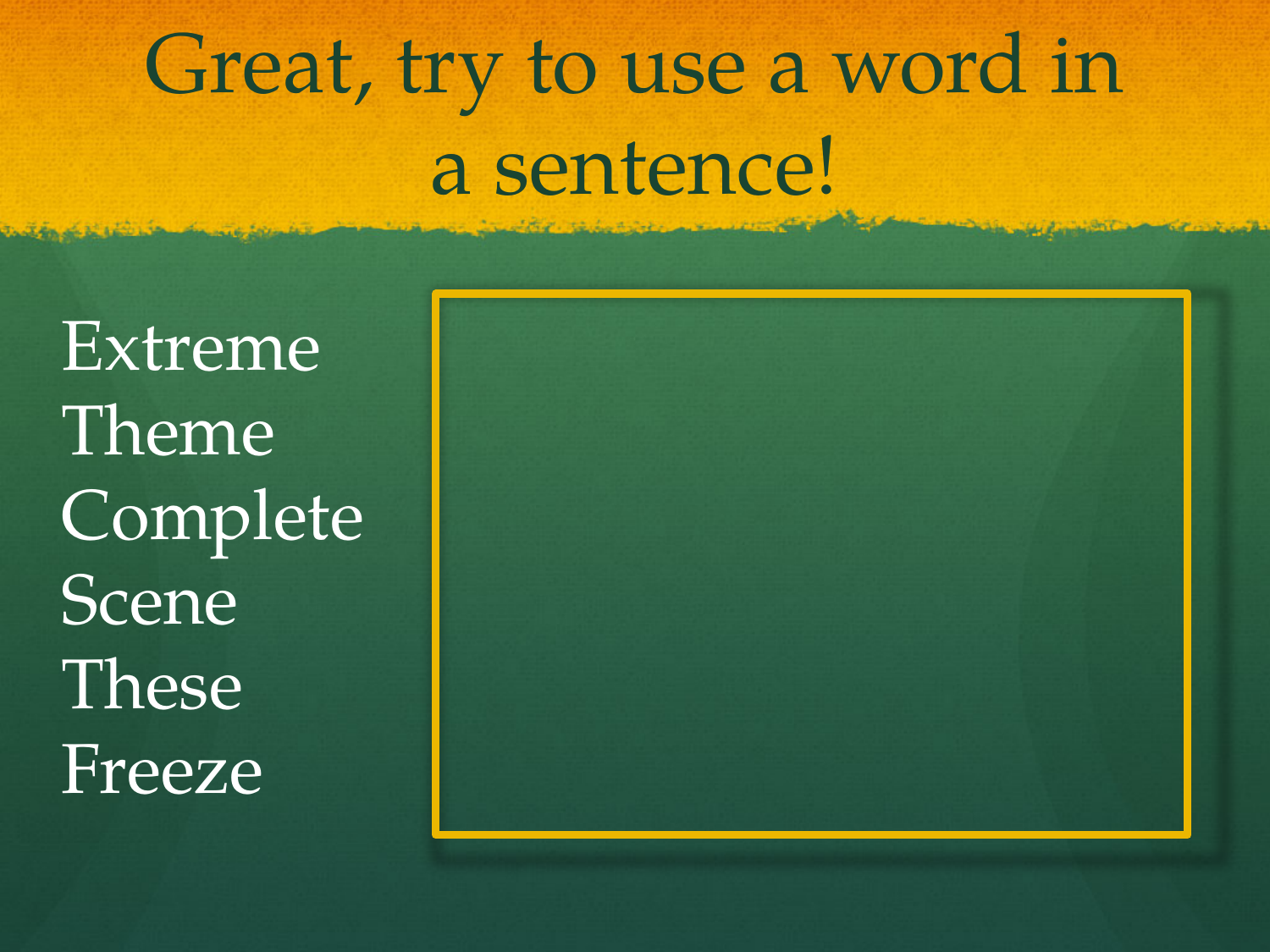

# Great, try to use a word in a sentence!
Extreme
Theme
Complete
Scene
These
Freeze